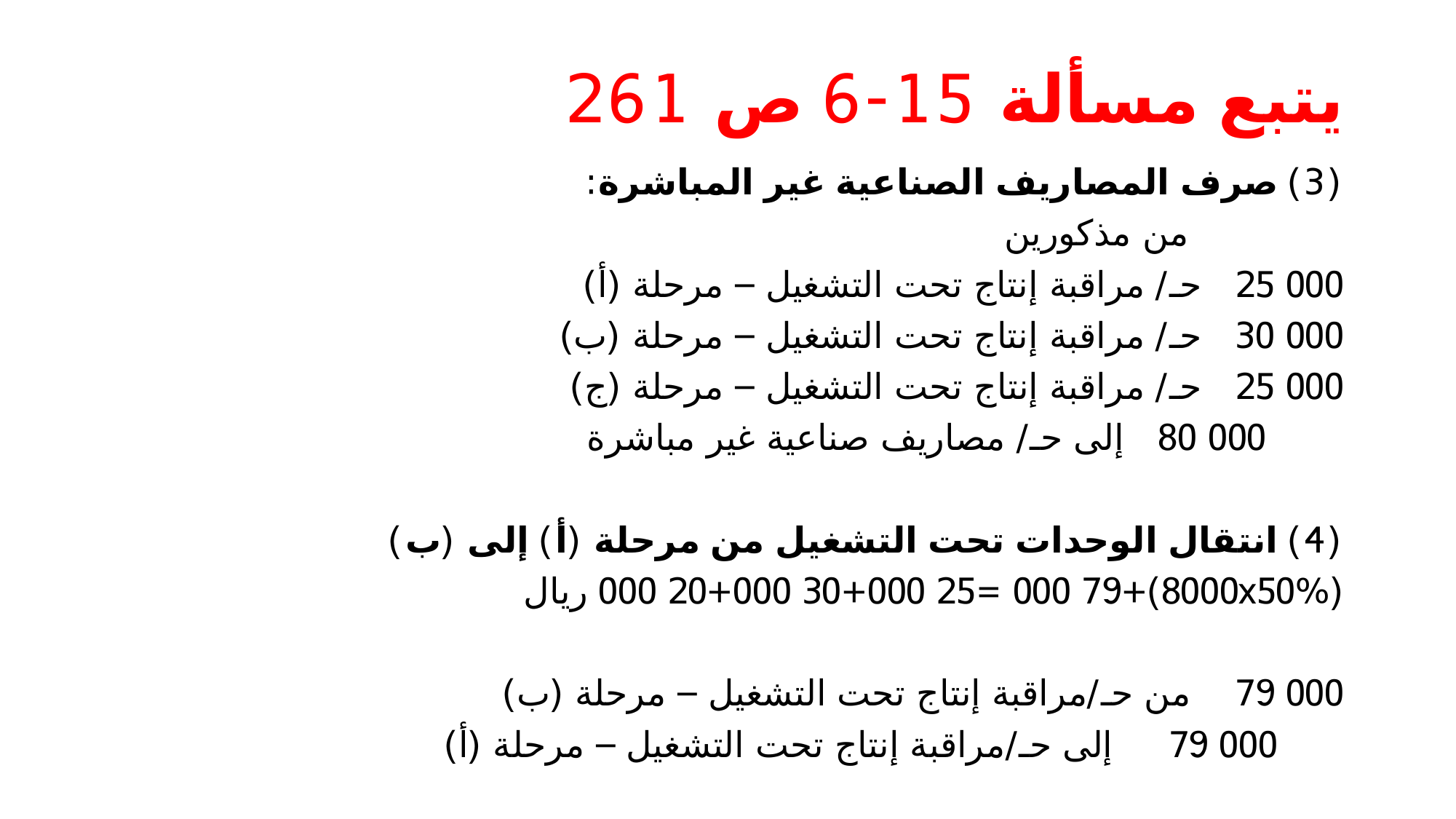

# يتبع مسألة 15-6 ص 261
(3) صرف المصاريف الصناعية غير المباشرة:
              من مذكورين
000 25   حـ/ مراقبة إنتاج تحت التشغيل – مرحلة (أ)
000 30   حـ/ مراقبة إنتاج تحت التشغيل – مرحلة (ب)
000 25   حـ/ مراقبة إنتاج تحت التشغيل – مرحلة (ج)
       000 80   إلى حـ/ مصاريف صناعية غير مباشرة

(4) انتقال الوحدات تحت التشغيل من مرحلة (أ) إلى (ب)
(8000x50%)+000 20+000 30+000 25= 000 79 ريال

000 79    من حـ/مراقبة إنتاج تحت التشغيل – مرحلة (ب)
      000 79     إلى حـ/مراقبة إنتاج تحت التشغيل – مرحلة (أ)